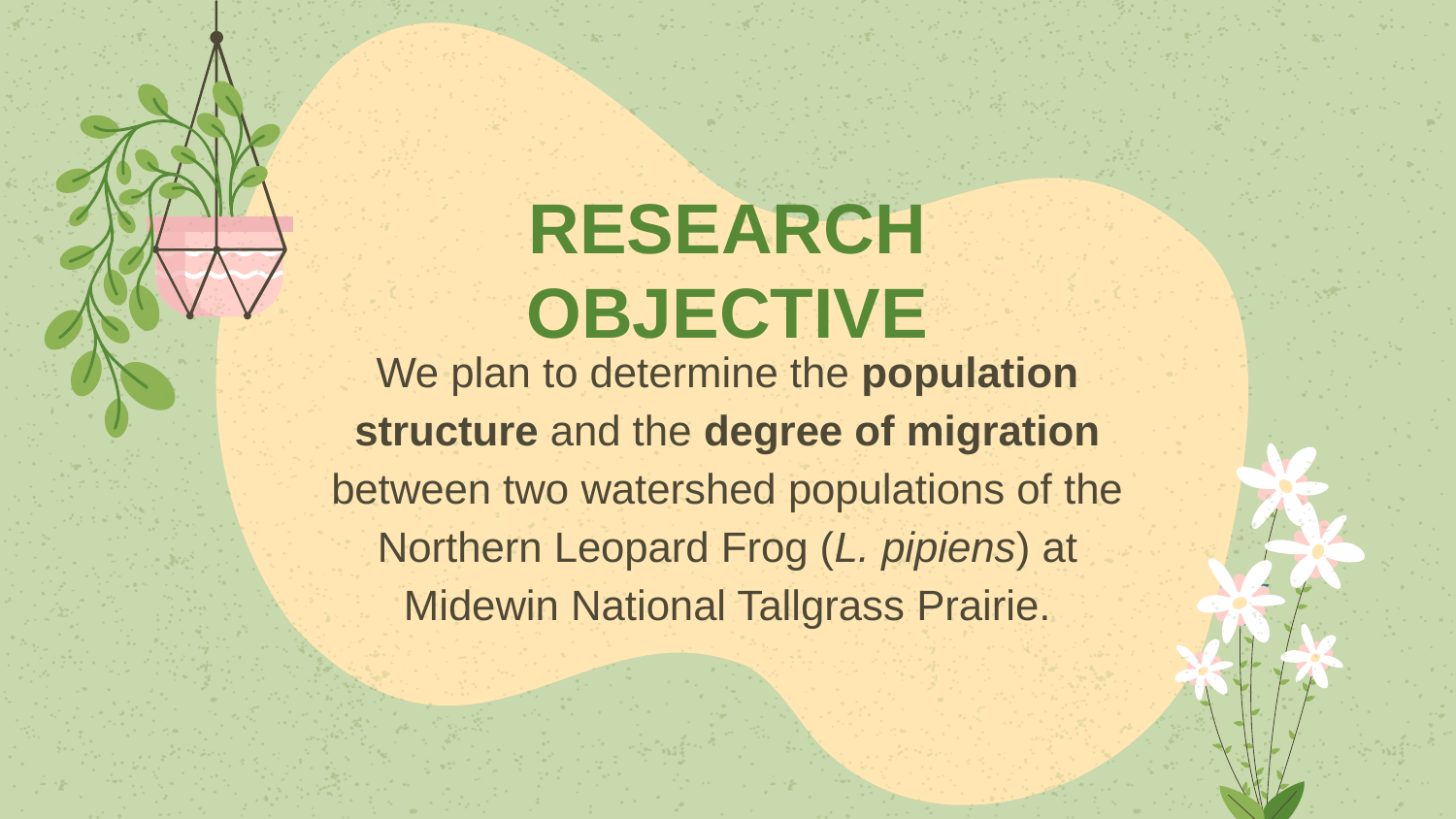

# RESEARCH OBJECTIVE
We plan to determine the population structure and the degree of migration between two watershed populations of the Northern Leopard Frog (L. pipiens) at Midewin National Tallgrass Prairie.